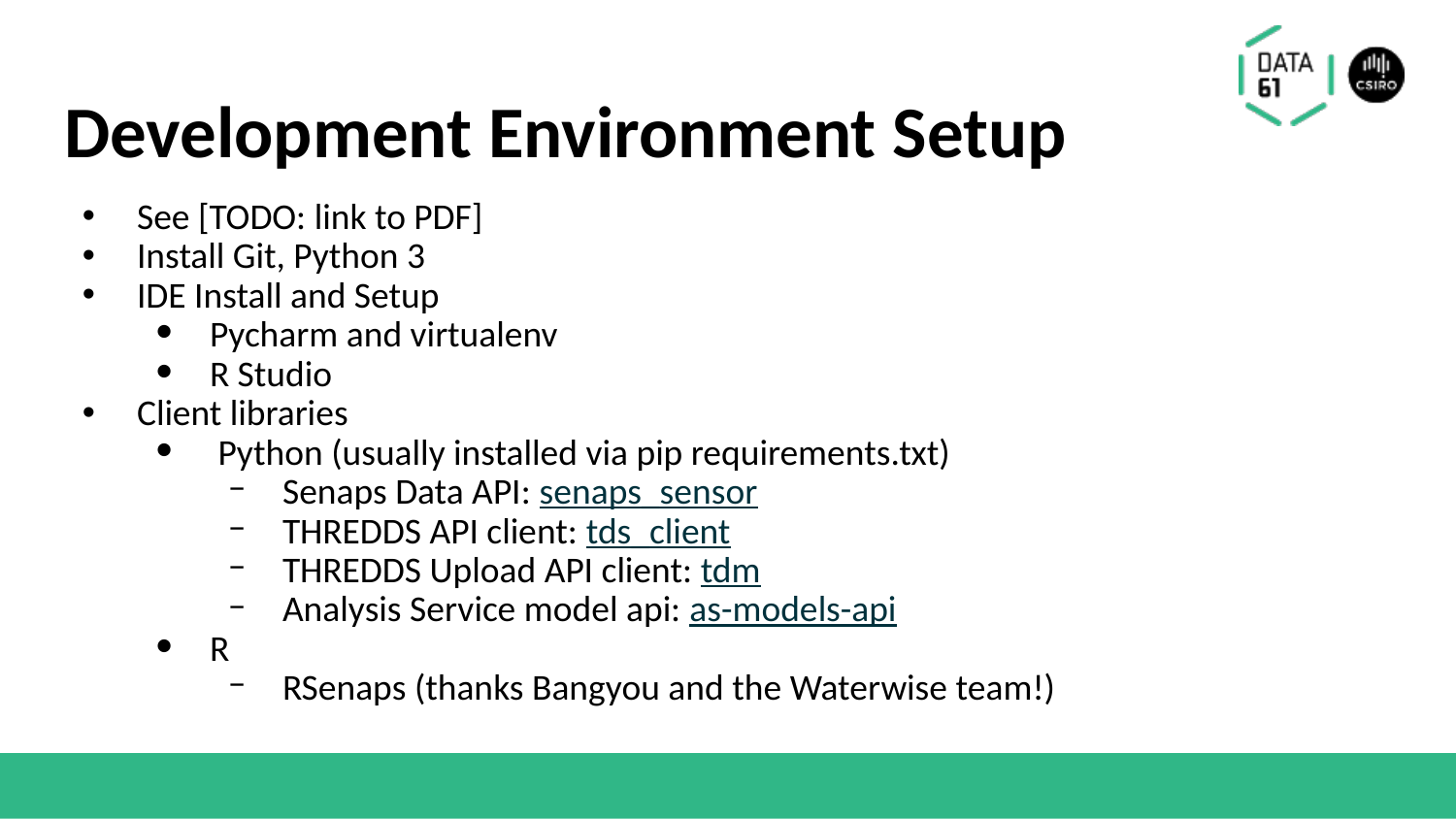

# Development Environment Setup
See [TODO: link to PDF]
Install Git, Python 3
IDE Install and Setup
Pycharm and virtualenv
R Studio
Client libraries
 Python (usually installed via pip requirements.txt)
Senaps Data API: senaps_sensor
THREDDS API client: tds_client
THREDDS Upload API client: tdm
Analysis Service model api: as-models-api
R
RSenaps (thanks Bangyou and the Waterwise team!)